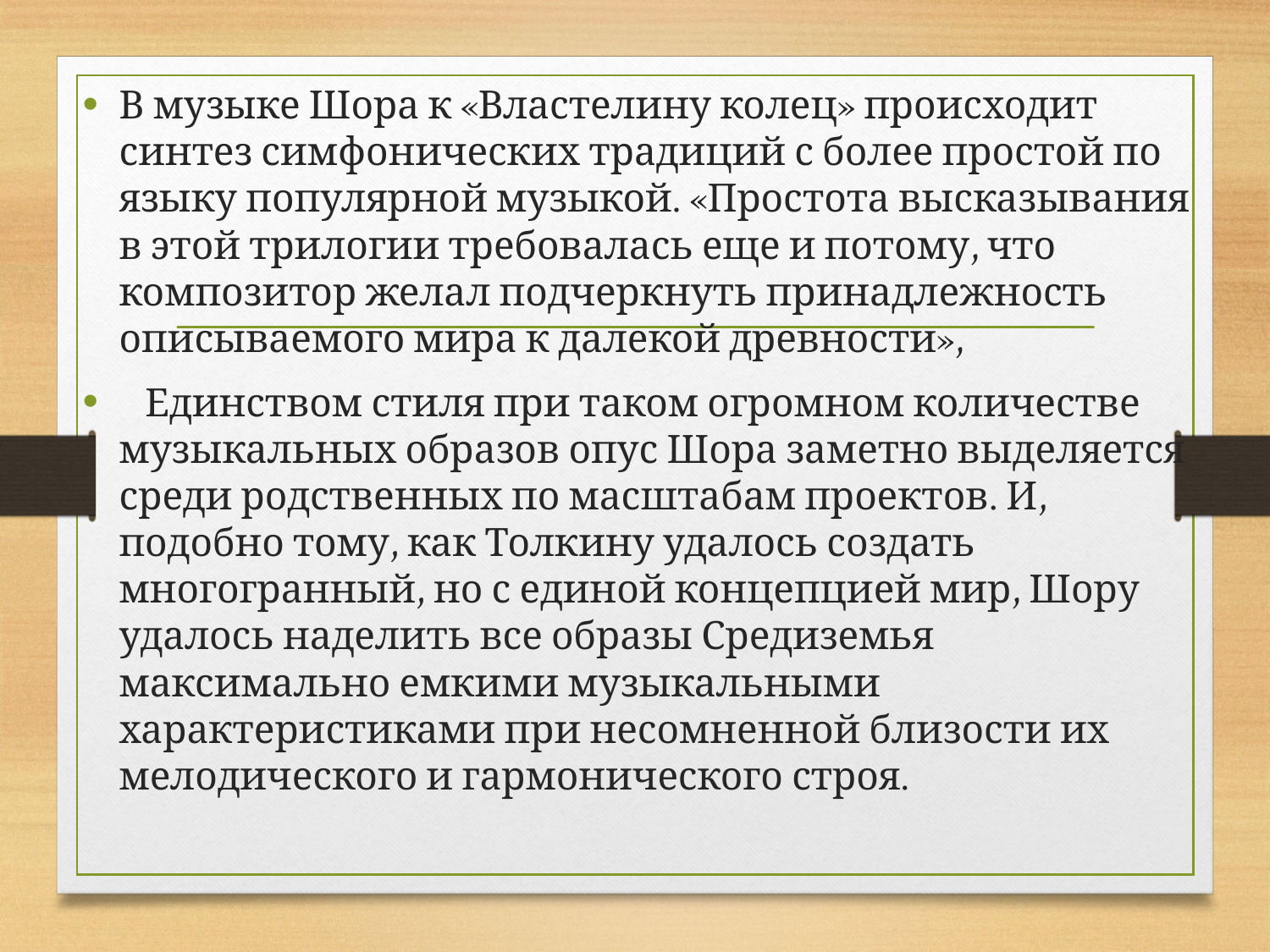

В музыке Шора к «Властелину колец» происходит синтез симфонических традиций с более простой по языку популярной музыкой. «Простота высказывания в этой трилогии требовалась еще и потому, что композитор желал подчеркнуть принадлежность описываемого мира к далекой древности»,
   Единством стиля при таком огромном количестве музыкальных образов опус Шора заметно выделяется среди родственных по масштабам проектов. И, подобно тому, как Толкину удалось создать многогранный, но с единой концепцией мир, Шору удалось наделить все образы Средиземья максимально емкими музыкальными характеристиками при несомненной близости их мелодического и гармонического строя.